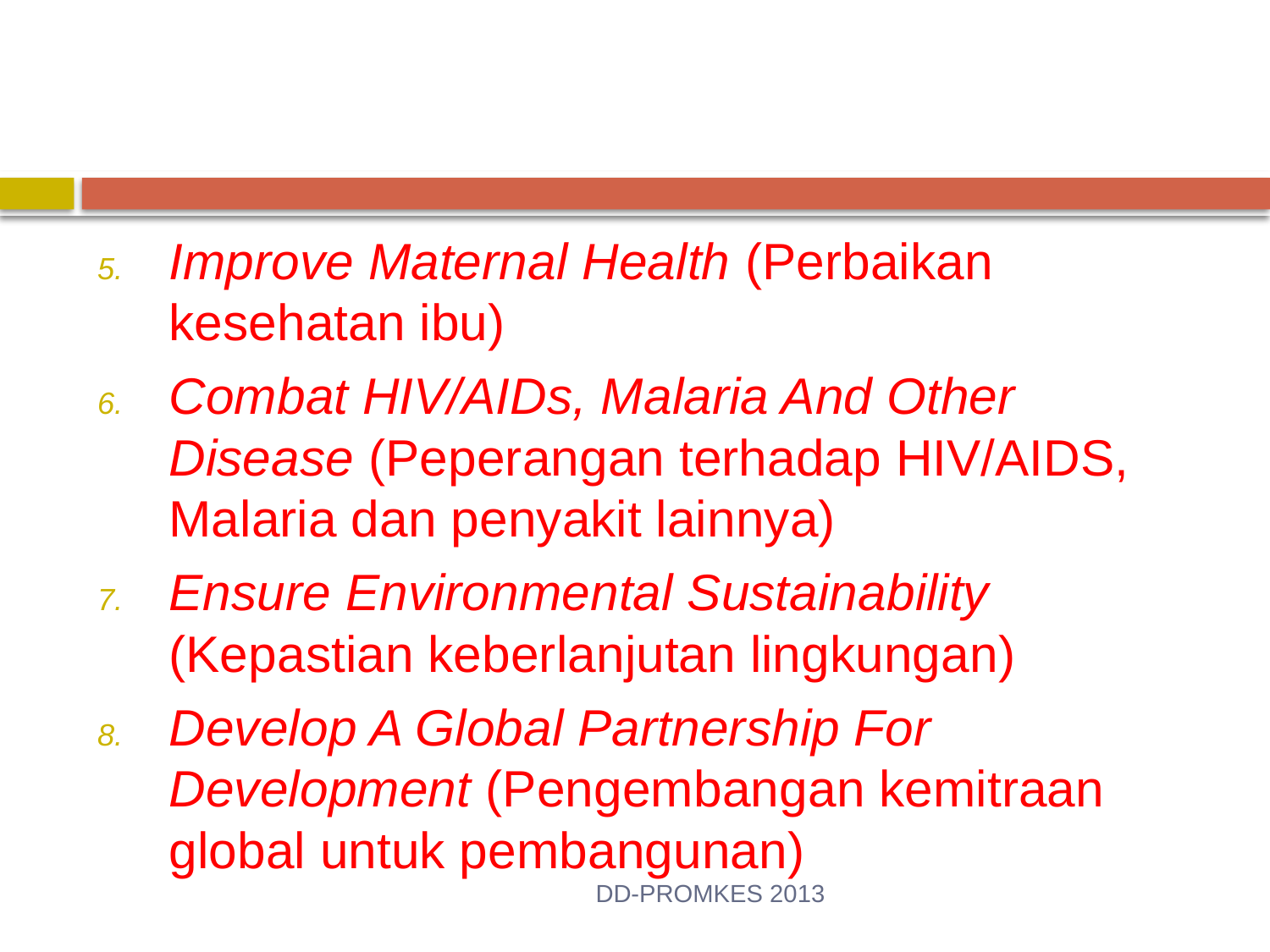

#
Improve Maternal Health (Perbaikan kesehatan ibu)
Combat HIV/AIDs, Malaria And Other Disease (Peperangan terhadap HIV/AIDS, Malaria dan penyakit lainnya)
Ensure Environmental Sustainability (Kepastian keberlanjutan lingkungan)
Develop A Global Partnership For Development (Pengembangan kemitraan global untuk pembangunan)

DD-PROMKES 2013